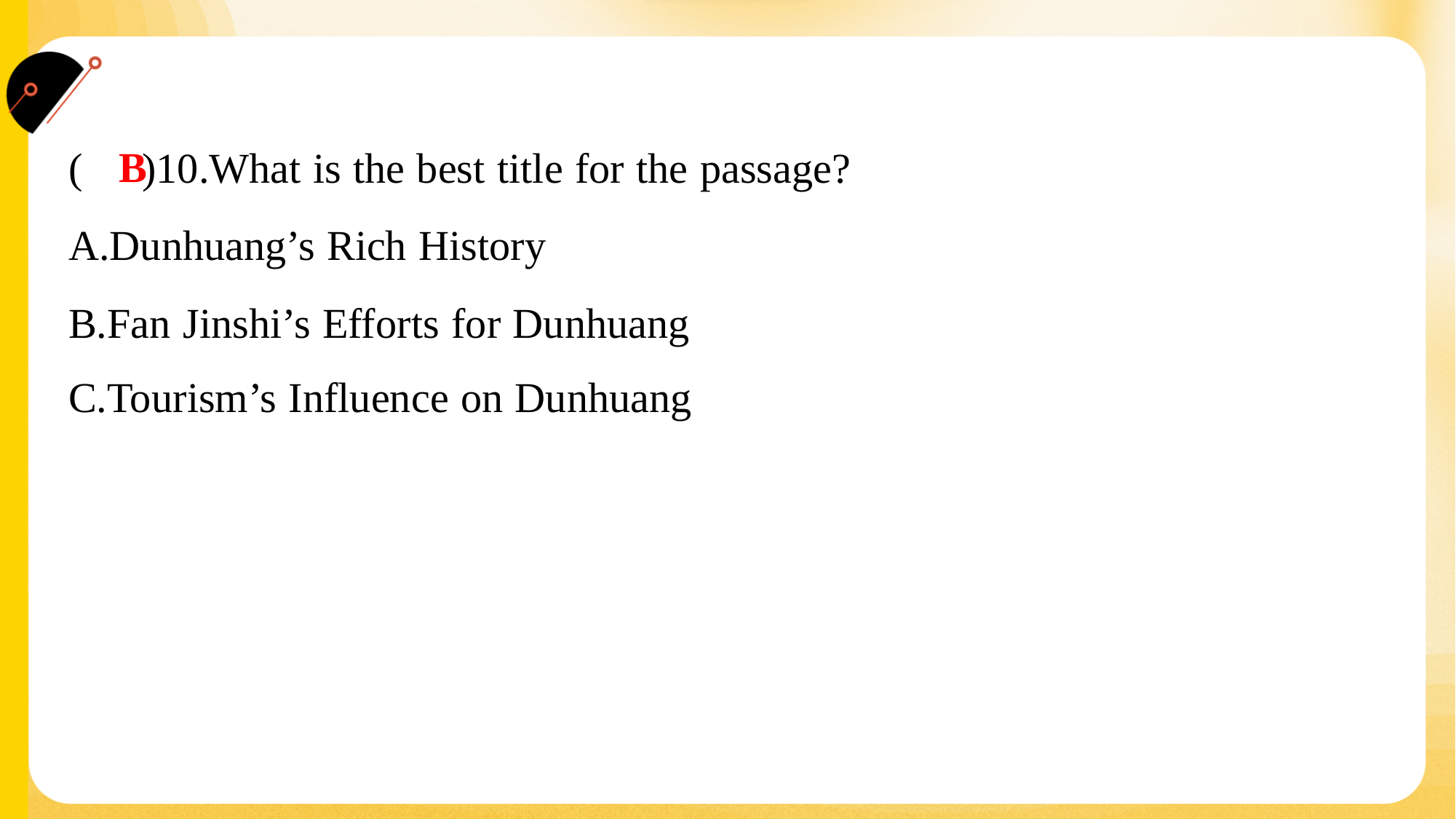

B
(     )10.What is the best title for the passage?
A.Dunhuang’s Rich History
B.Fan Jinshi’s Efforts for Dunhuang
C.Tourism’s Influence on Dunhuang